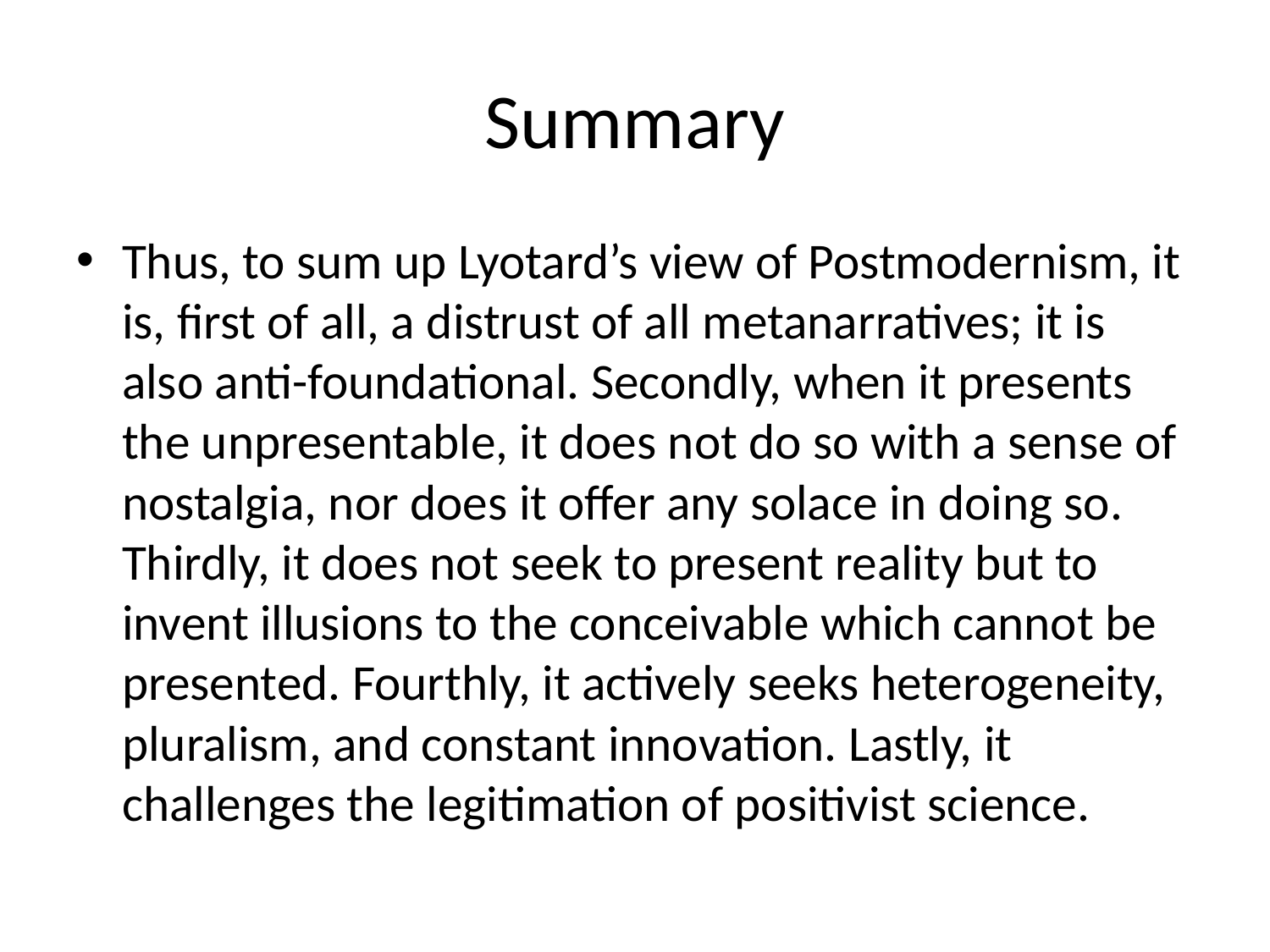

# Summary
Thus, to sum up Lyotard’s view of Postmodernism, it is, first of all, a distrust of all metanarratives; it is also anti-foundational. Secondly, when it presents the unpresentable, it does not do so with a sense of nostalgia, nor does it offer any solace in doing so. Thirdly, it does not seek to present reality but to invent illusions to the conceivable which cannot be presented. Fourthly, it actively seeks heterogeneity, pluralism, and constant innovation. Lastly, it challenges the legitimation of positivist science.